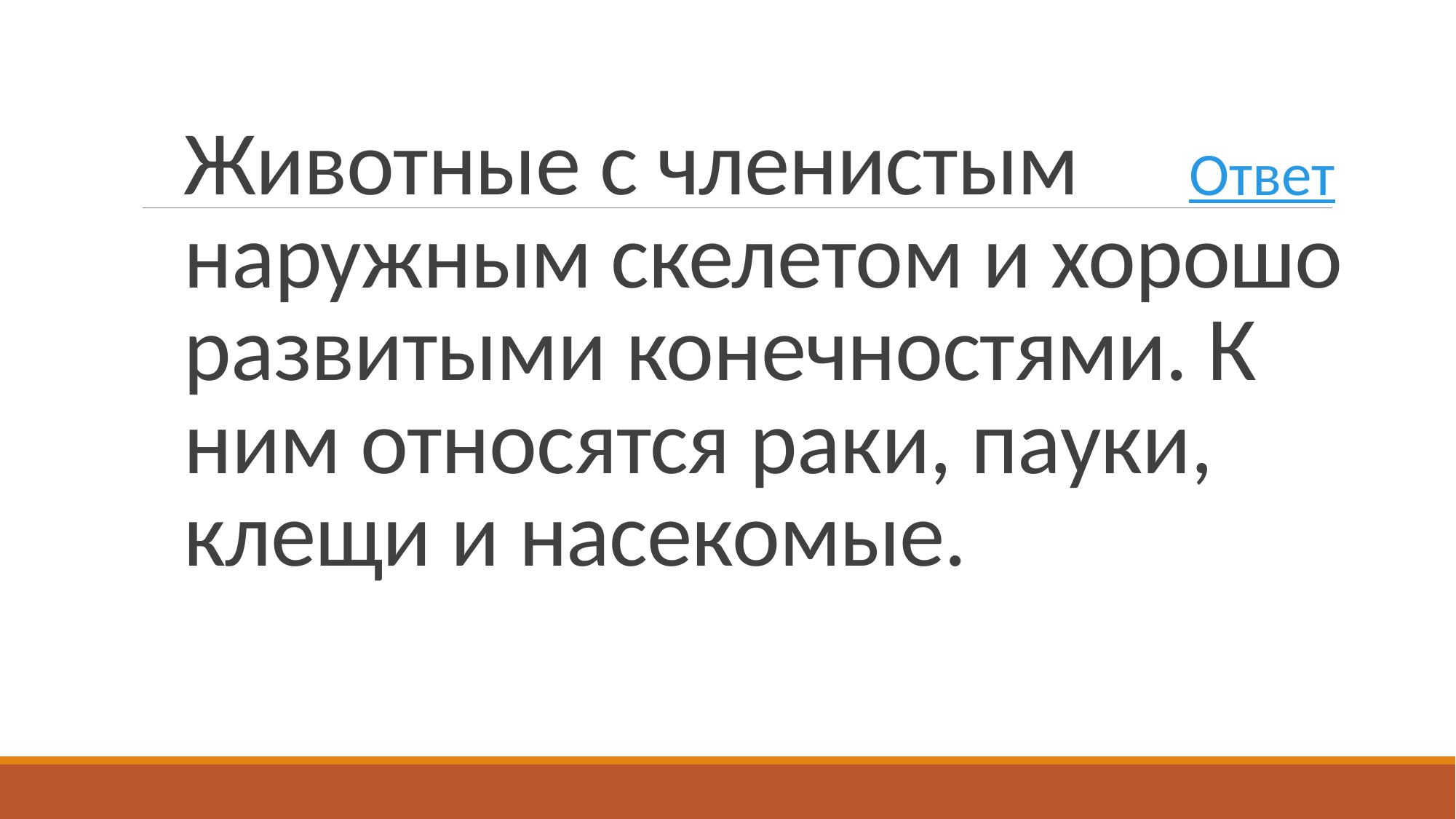

Ответ

# Животные с членистым наружным скелетом и хорошо развитыми конечностями. К ним относятся раки, пауки, клещи и насекомые.